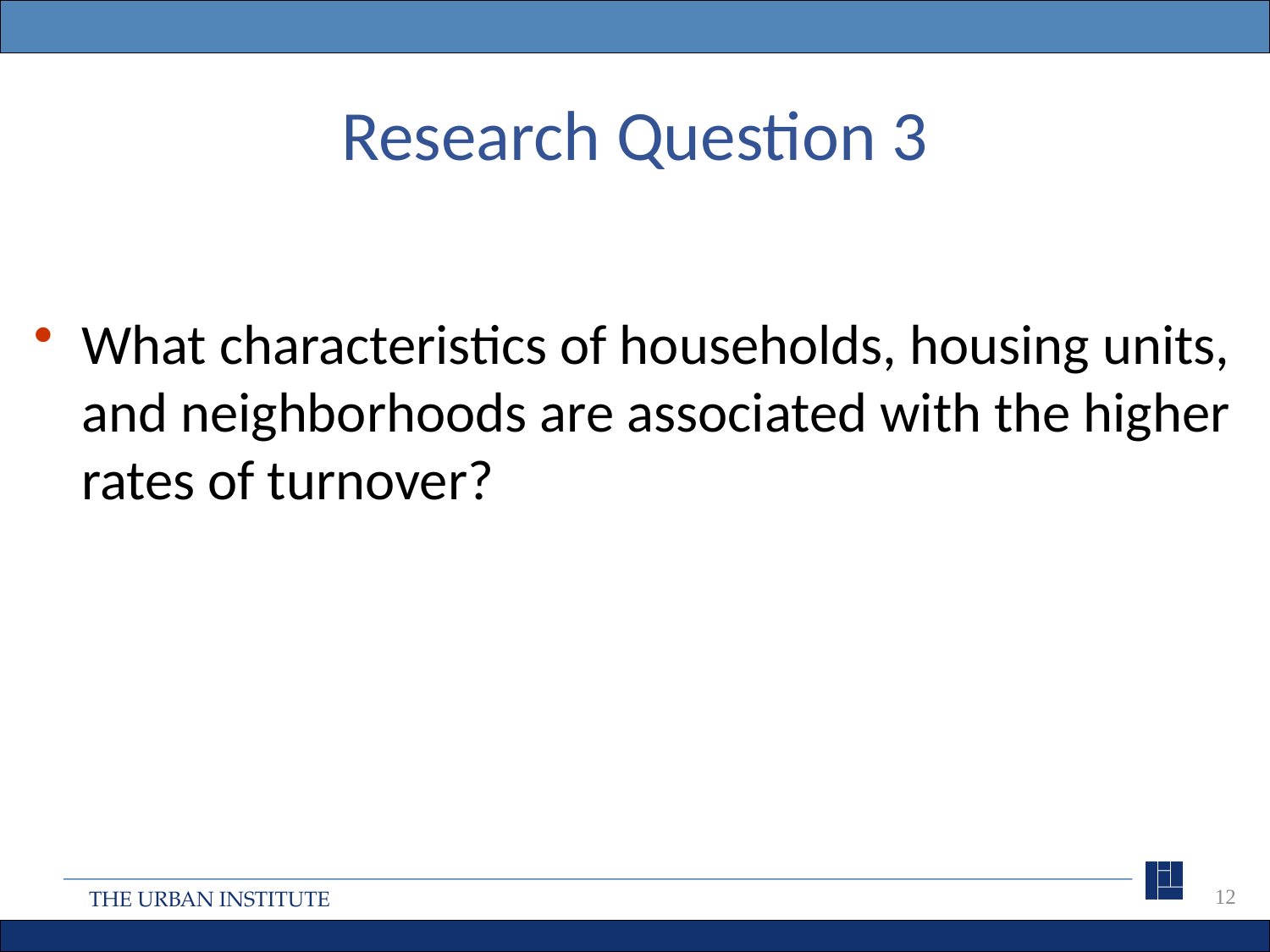

# Research Question 3

What characteristics of households, housing units, and neighborhoods are associated with the higher rates of turnover?
12